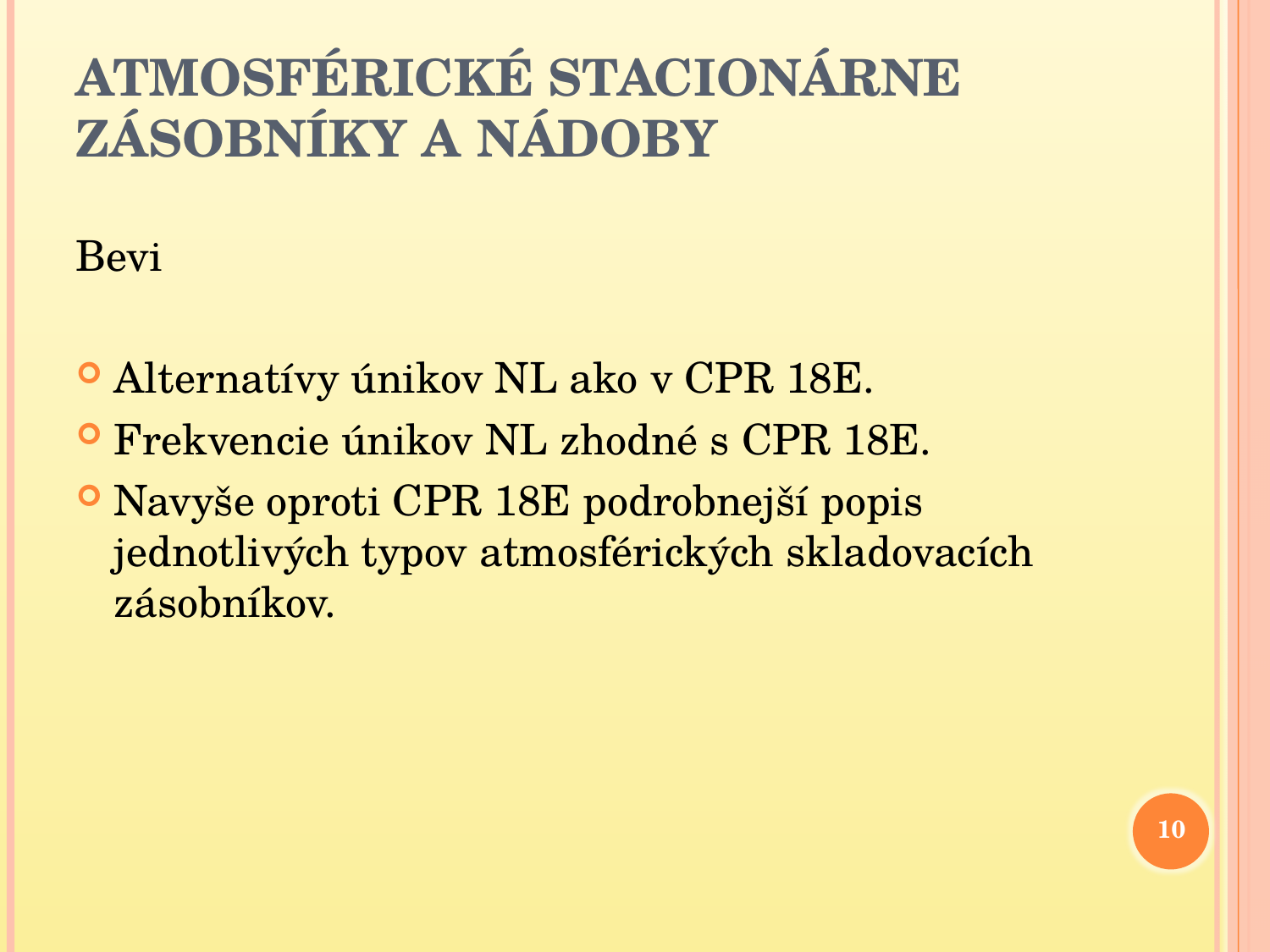

# Atmosférické stacionárne zásobníky a nádoby
Bevi

Alternatívy únikov NL ako v CPR 18E.
Frekvencie únikov NL zhodné s CPR 18E.
Navyše oproti CPR 18E podrobnejší popis jednotlivých typov atmosférických skladovacích zásobníkov.

10